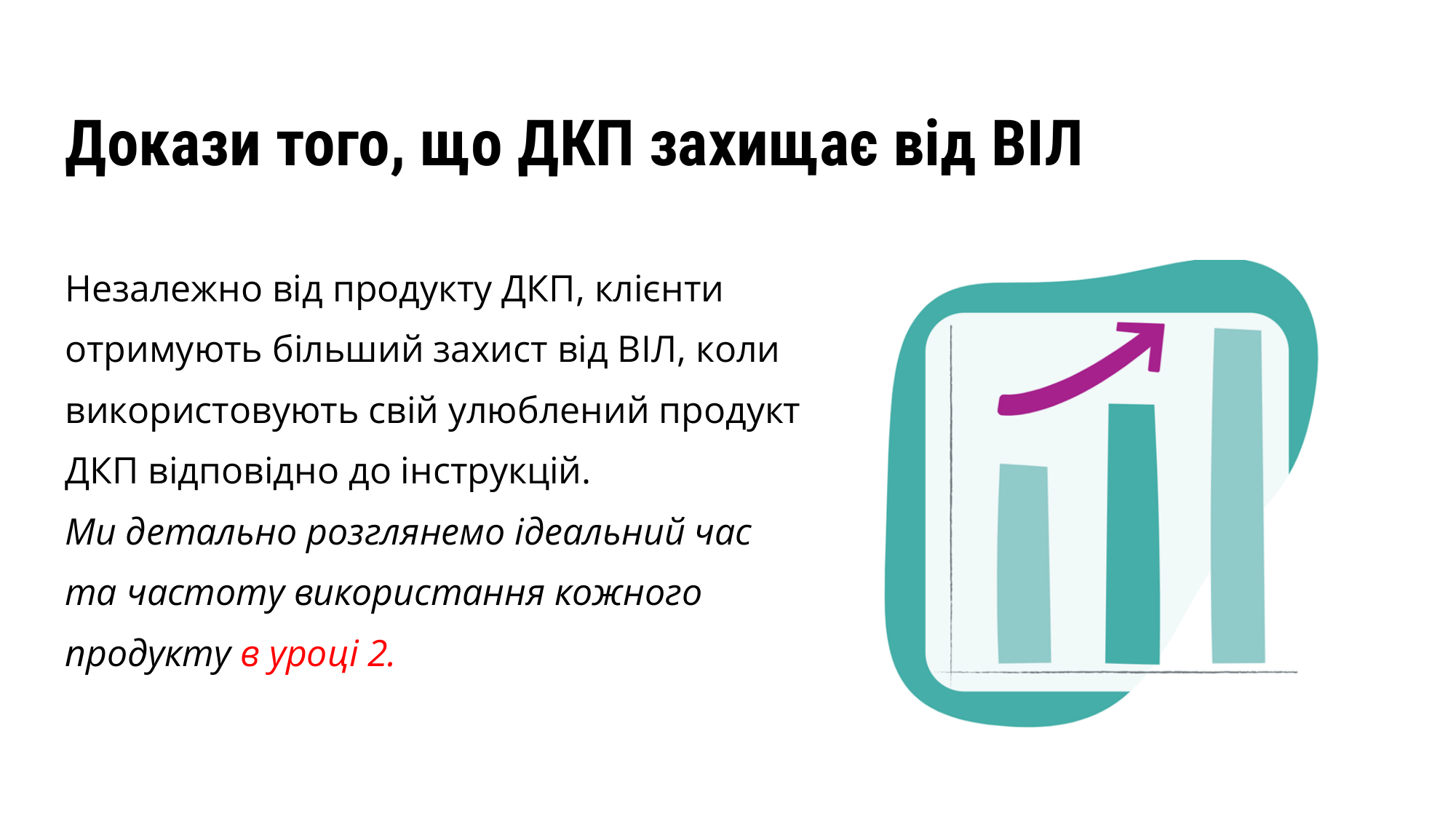

Докази того, що ДКП захищає від ВІЛ
Незалежно від продукту ДКП, клієнти отримують більший захист від ВІЛ, коли використовують свій улюблений продукт ДКП відповідно до інструкцій.
Ми детально розглянемо ідеальний час та частоту використання кожного продукту в уроці 2.